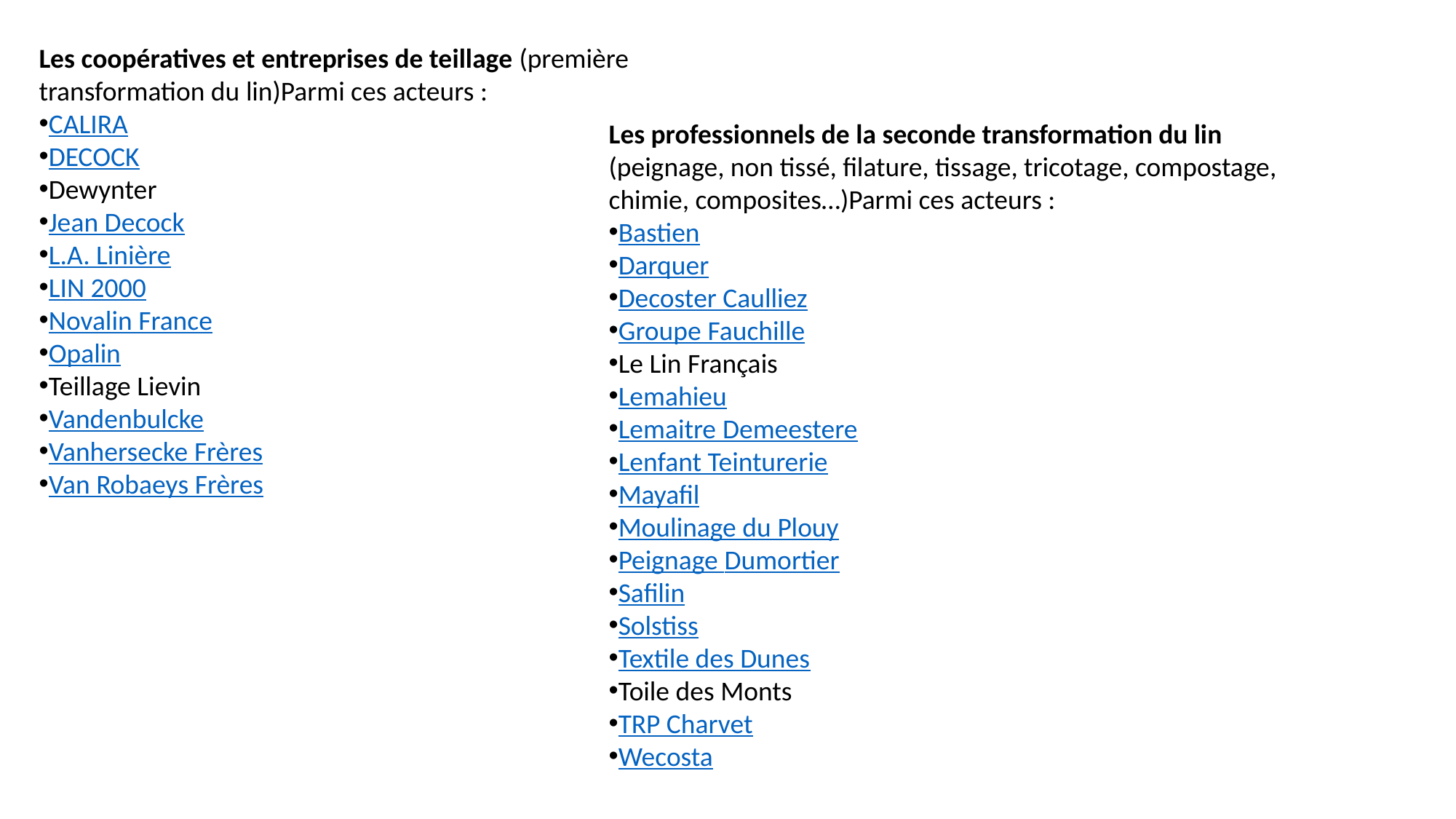

Les coopératives et entreprises de teillage (première transformation du lin)Parmi ces acteurs :
CALIRA
DECOCK
Dewynter
Jean Decock
L.A. Linière
LIN 2000
Novalin France
Opalin
Teillage Lievin
Vandenbulcke
Vanhersecke Frères
Van Robaeys Frères
Les professionnels de la seconde transformation du lin (peignage, non tissé, filature, tissage, tricotage, compostage, chimie, composites…)Parmi ces acteurs :
Bastien
Darquer
Decoster Caulliez
Groupe Fauchille
Le Lin Français
Lemahieu
Lemaitre Demeestere
Lenfant Teinturerie
Mayafil
Moulinage du Plouy
Peignage Dumortier
Safilin
Solstiss
Textile des Dunes
Toile des Monts
TRP Charvet
Wecosta